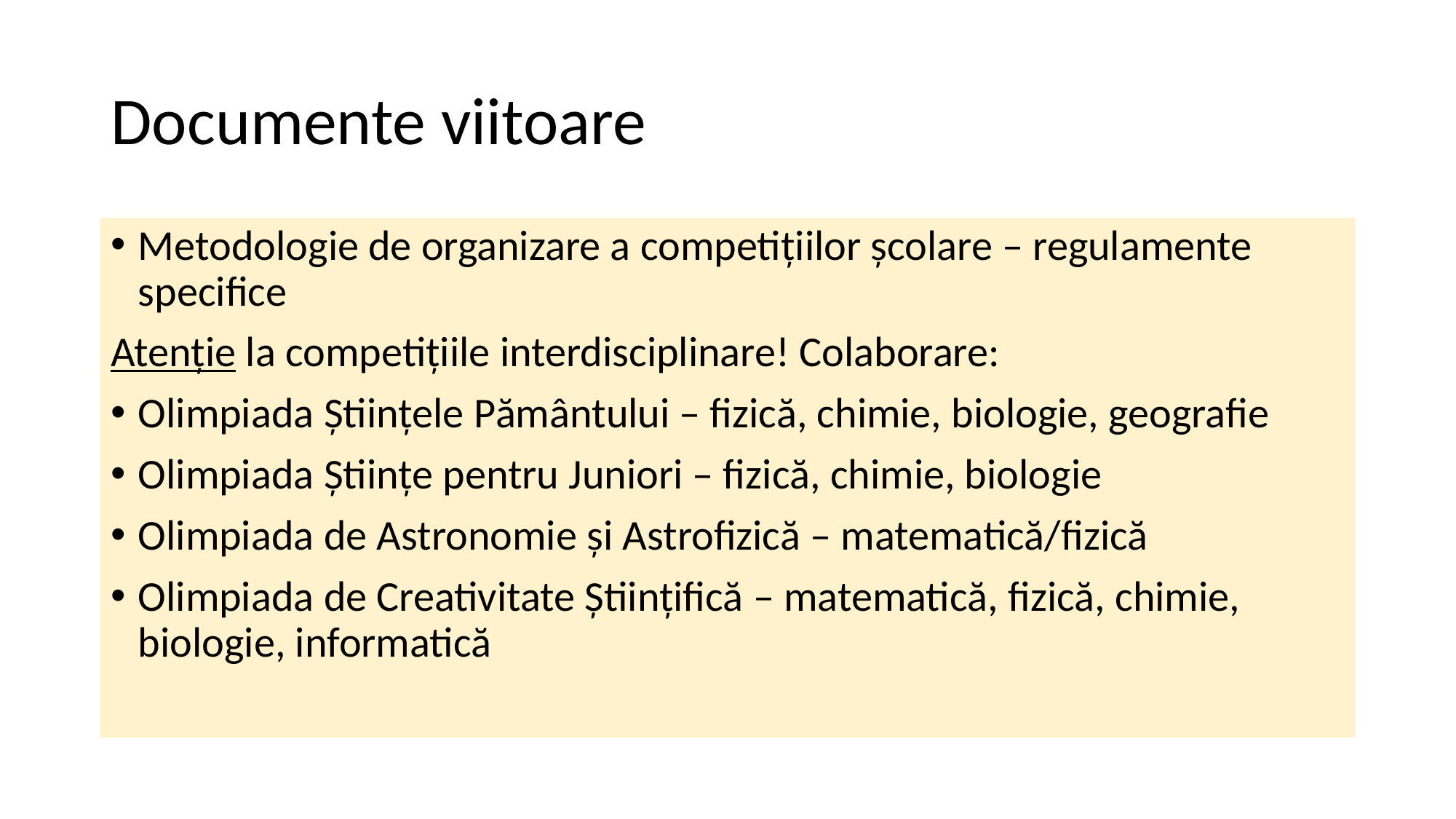

# Documente viitoare
Metodologie de organizare a competițiilor școlare – regulamente specifice
Atenție la competițiile interdisciplinare! Colaborare:
Olimpiada Științele Pământului – fizică, chimie, biologie, geografie
Olimpiada Științe pentru Juniori – fizică, chimie, biologie
Olimpiada de Astronomie și Astrofizică – matematică/fizică
Olimpiada de Creativitate Științifică – matematică, fizică, chimie, biologie, informatică